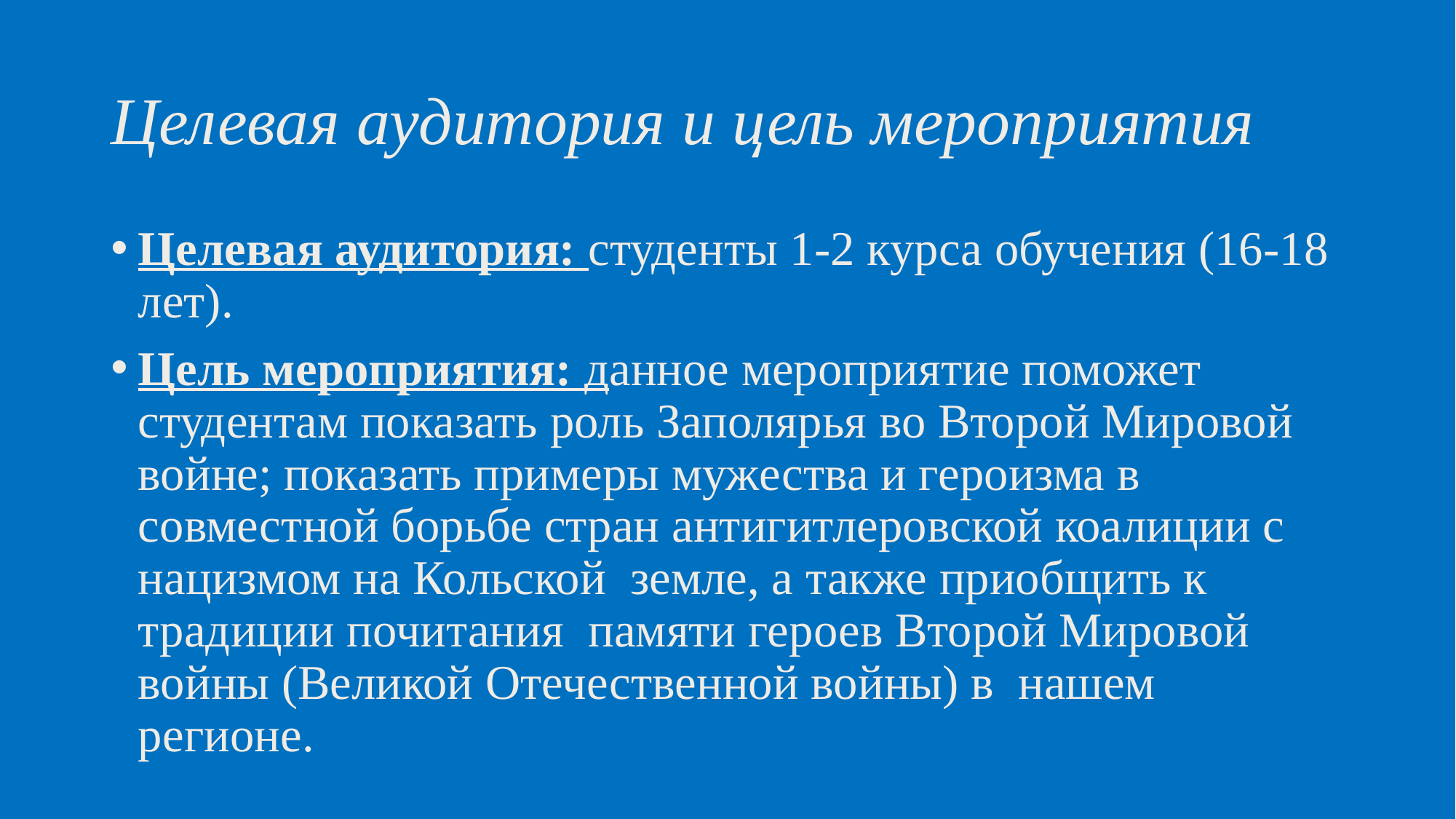

# Целевая аудитория и цель мероприятия
Целевая аудитория: студенты 1-2 курса обучения (16-18 лет).
Цель мероприятия: данное мероприятие поможет студентам показать роль Заполярья во Второй Мировой войне; показать примеры мужества и героизма в совместной борьбе стран антигитлеровской коалиции с нацизмом на Кольской  земле, а также приобщить к традиции почитания  памяти героев Второй Мировой войны (Великой Отечественной войны) в  нашем регионе.